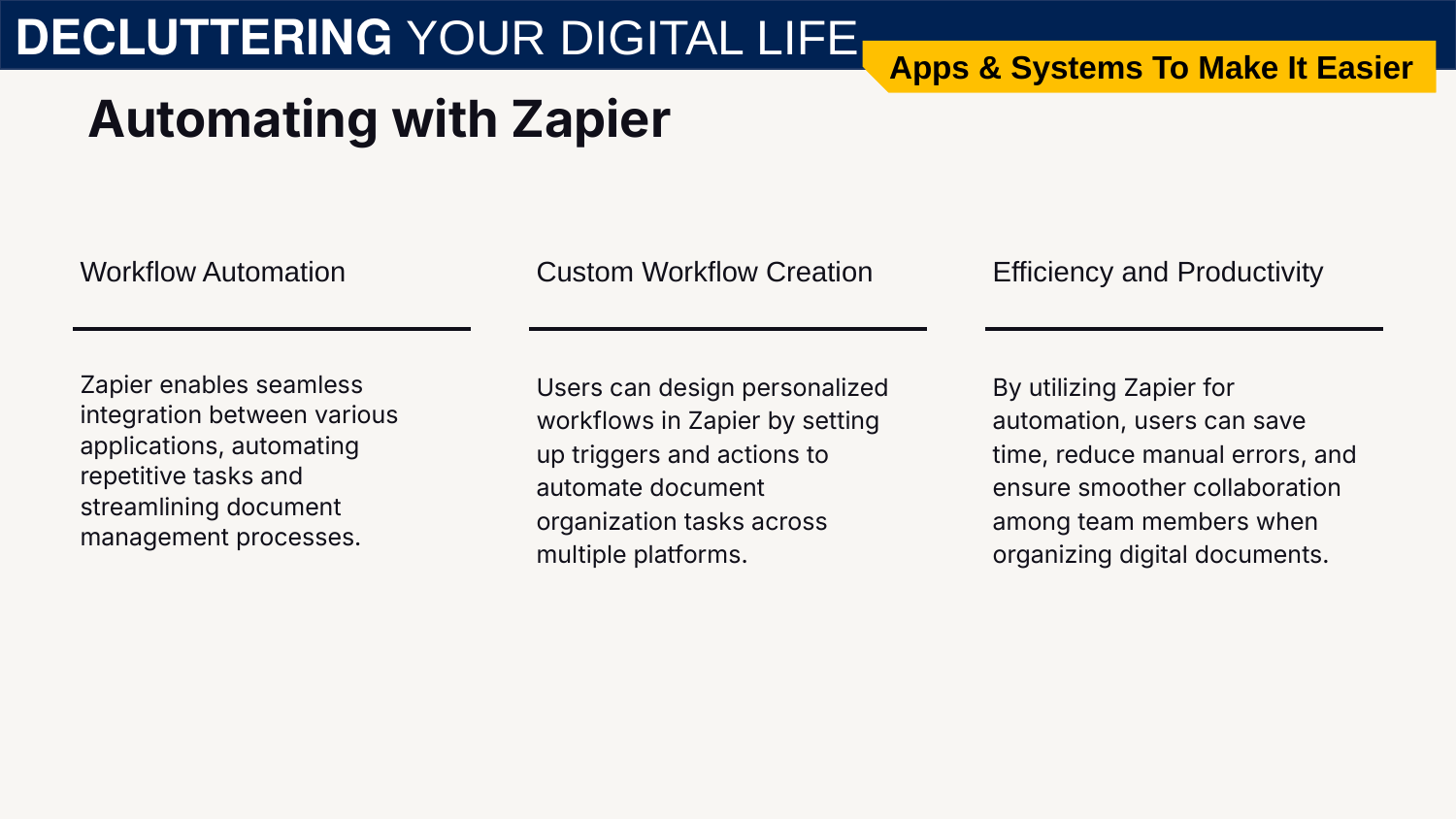

DECLUTTERING YOUR DIGITAL LIFE
DECLUTTERING YOUR DIGITAL LIFE
Optimizing Document Organization
Apps & Systems To Make It Easier

# Automating with Zapier
Workflow Automation
Custom Workflow Creation
Efficiency and Productivity
Zapier enables seamless integration between various applications, automating repetitive tasks and streamlining document management processes.
Users can design personalized workflows in Zapier by setting up triggers and actions to automate document organization tasks across multiple platforms.
By utilizing Zapier for automation, users can save time, reduce manual errors, and ensure smoother collaboration among team members when organizing digital documents.